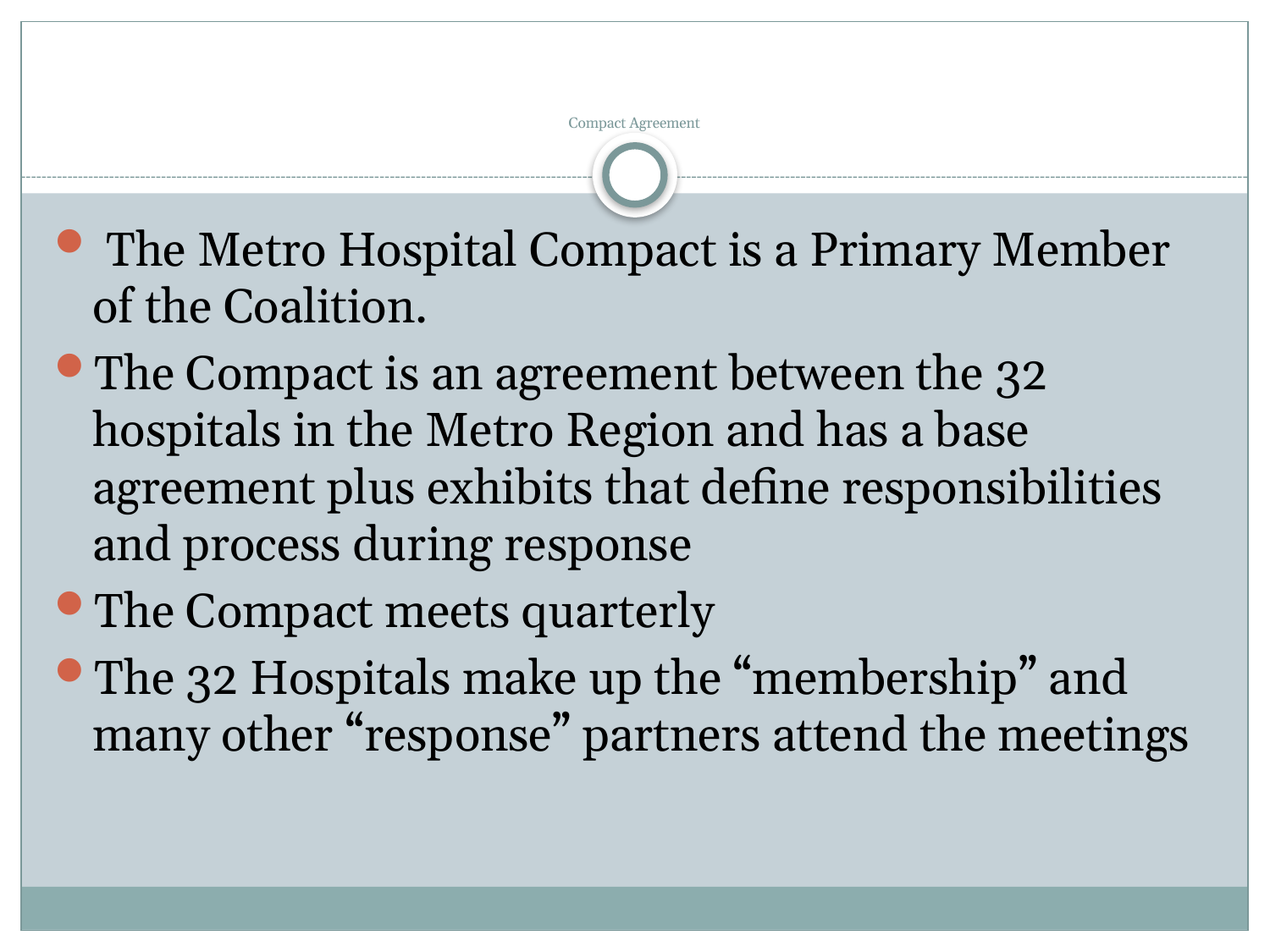

# Compact Agreement
 The Metro Hospital Compact is a Primary Member of the Coalition.
The Compact is an agreement between the 32 hospitals in the Metro Region and has a base agreement plus exhibits that define responsibilities and process during response
The Compact meets quarterly
The 32 Hospitals make up the “membership” and many other “response” partners attend the meetings